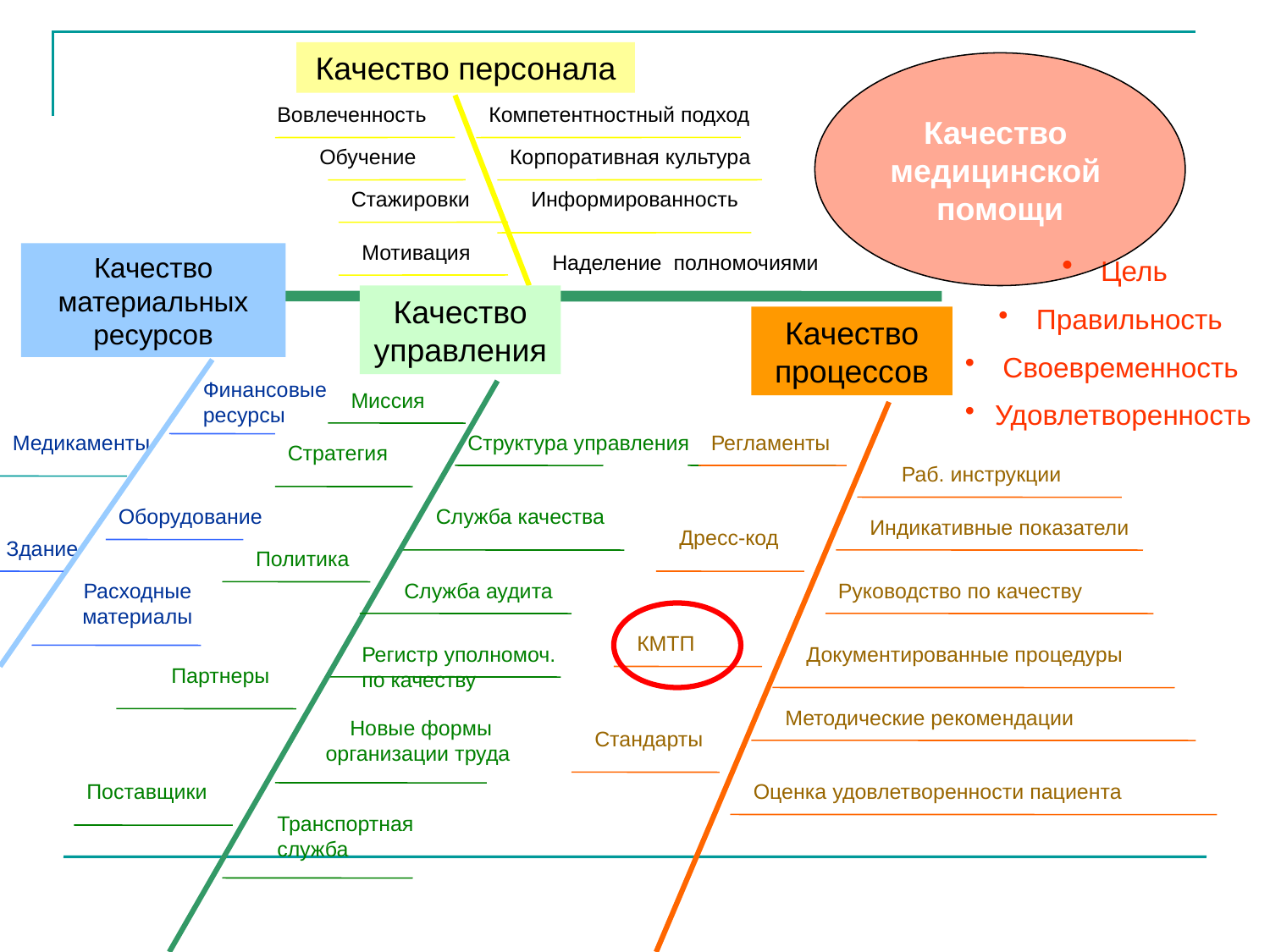

Качество персонала
Качество
медицинской
помощи
Вовлеченность

Компетентностный подход

Обучение

Корпоративная культура

Стажировки

Информированность

Мотивация

Качество материальных ресурсов
Наделение  полномочиями
 Цель
 Правильность
 Своевременность
Удовлетворенность

Качество управления

Качество процессов

Финансовые ресурсы

Миссия

Медикаменты

Структура управления
Регламенты

Стратегия
Раб. инструкции

Оборудование
Служба качества

Индикативные показатели
Дресс-код
Здание

Политика

Расходные материалы
Служба аудита

Руководство по качеству

КМТП
Регистр уполномоч. по качеству
Документированные процедуры

Партнеры

Методические рекомендации

 Новые формы организации труда
Стандарты

Поставщики

Оценка удовлетворенности пациента

Транспортная служба